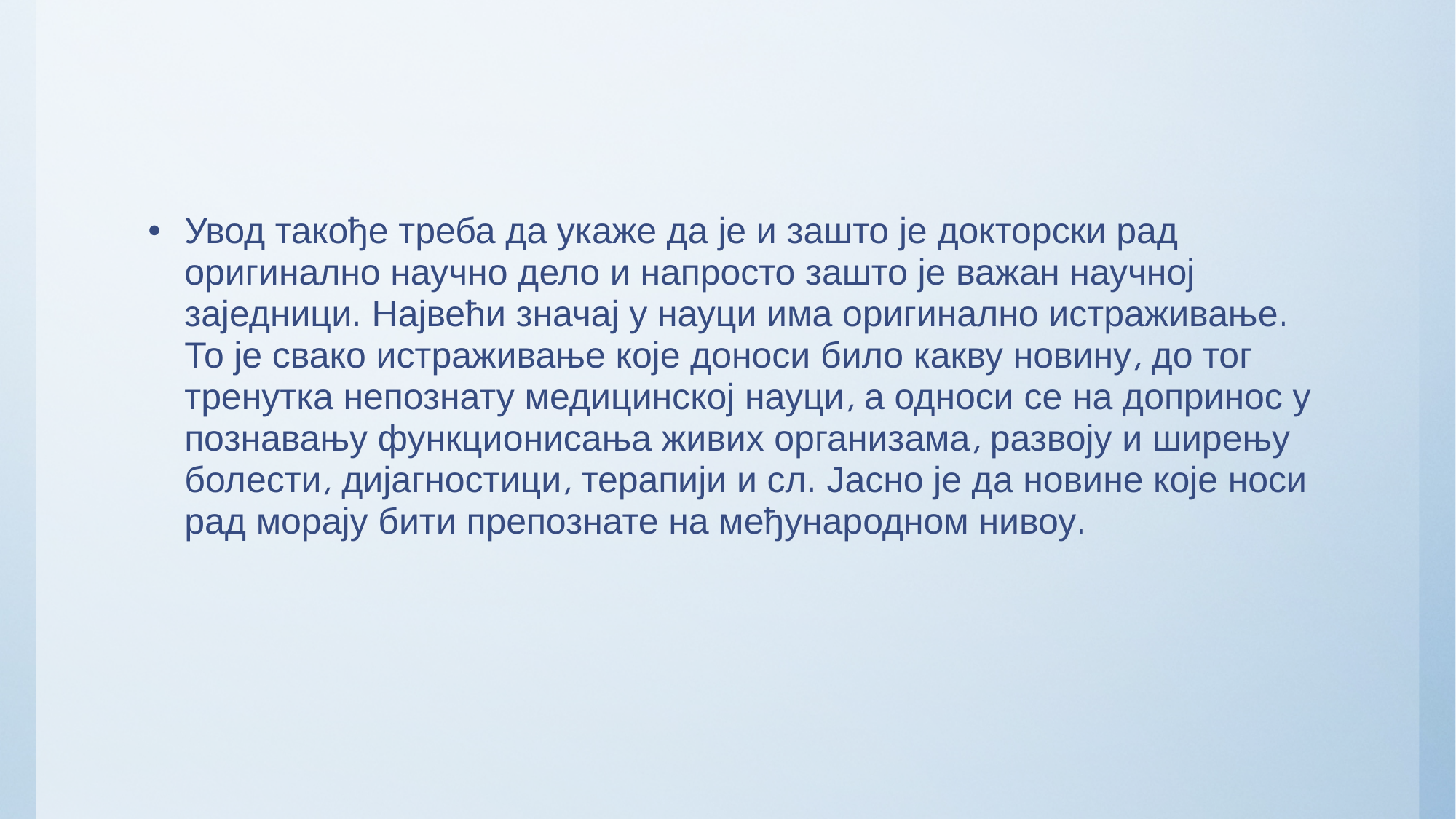

#
Увод такође треба да укаже да је и зашто је докторски рад оригинално научно дело и напросто зашто је важан научној заједници. Највећи значај у науци има оригинално истраживање. То је свако истраживање које доноси било какву новину, до тог тренутка непознату медицинској науци, а односи се на допринос у познавању функционисања живих организама, развоју и ширењу болести, дијагностици, терапији и сл. Јасно је да новине које носи рад морају бити препознате на међународном нивоу.